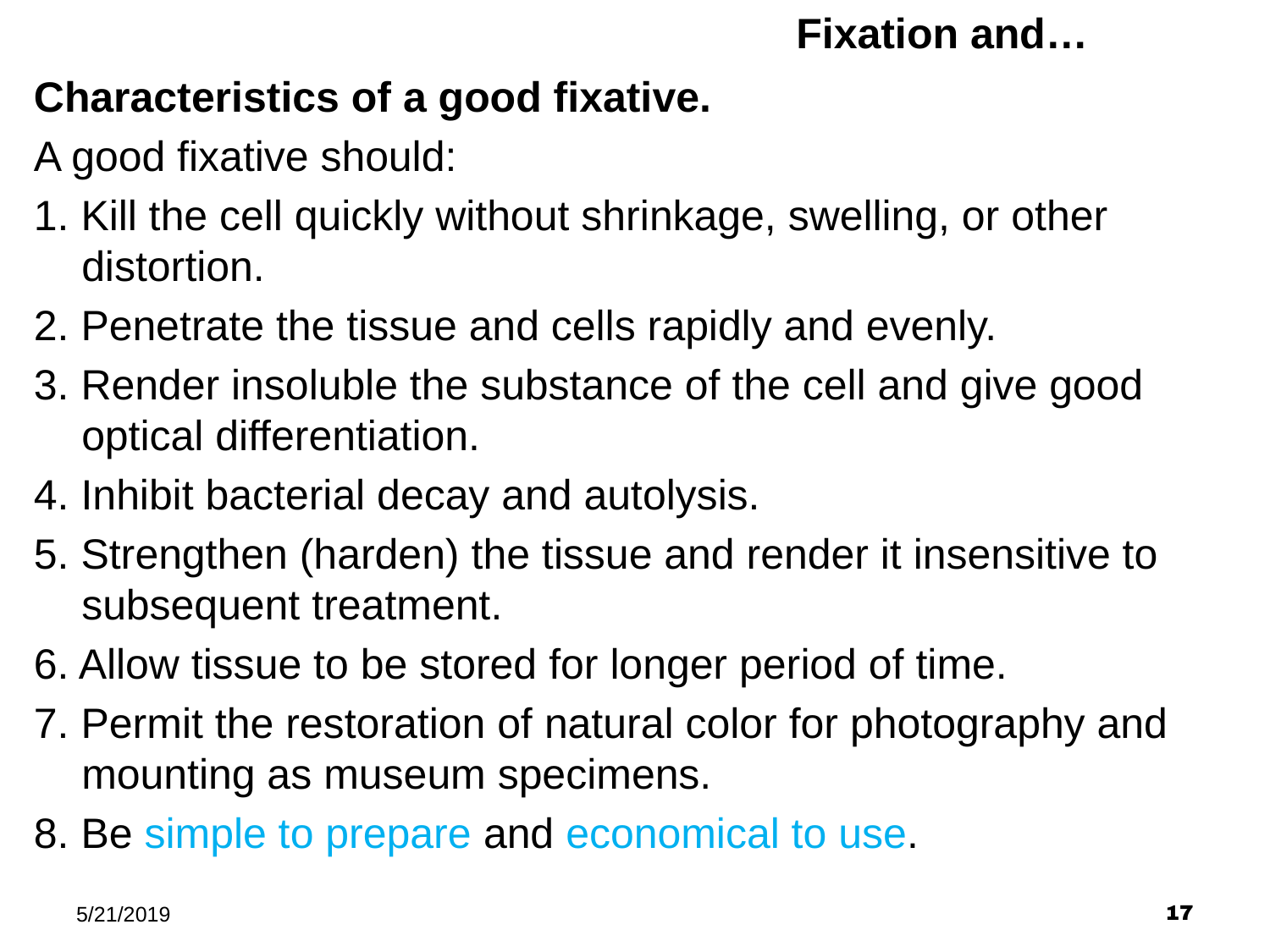

# Fixation and…
Characteristics of a good fixative.
A good fixative should:
1. Kill the cell quickly without shrinkage, swelling, or other distortion.
2. Penetrate the tissue and cells rapidly and evenly.
3. Render insoluble the substance of the cell and give good optical differentiation.
4. Inhibit bacterial decay and autolysis.
5. Strengthen (harden) the tissue and render it insensitive to subsequent treatment.
6. Allow tissue to be stored for longer period of time.
7. Permit the restoration of natural color for photography and mounting as museum specimens.
8. Be simple to prepare and economical to use.

5/21/2019
17